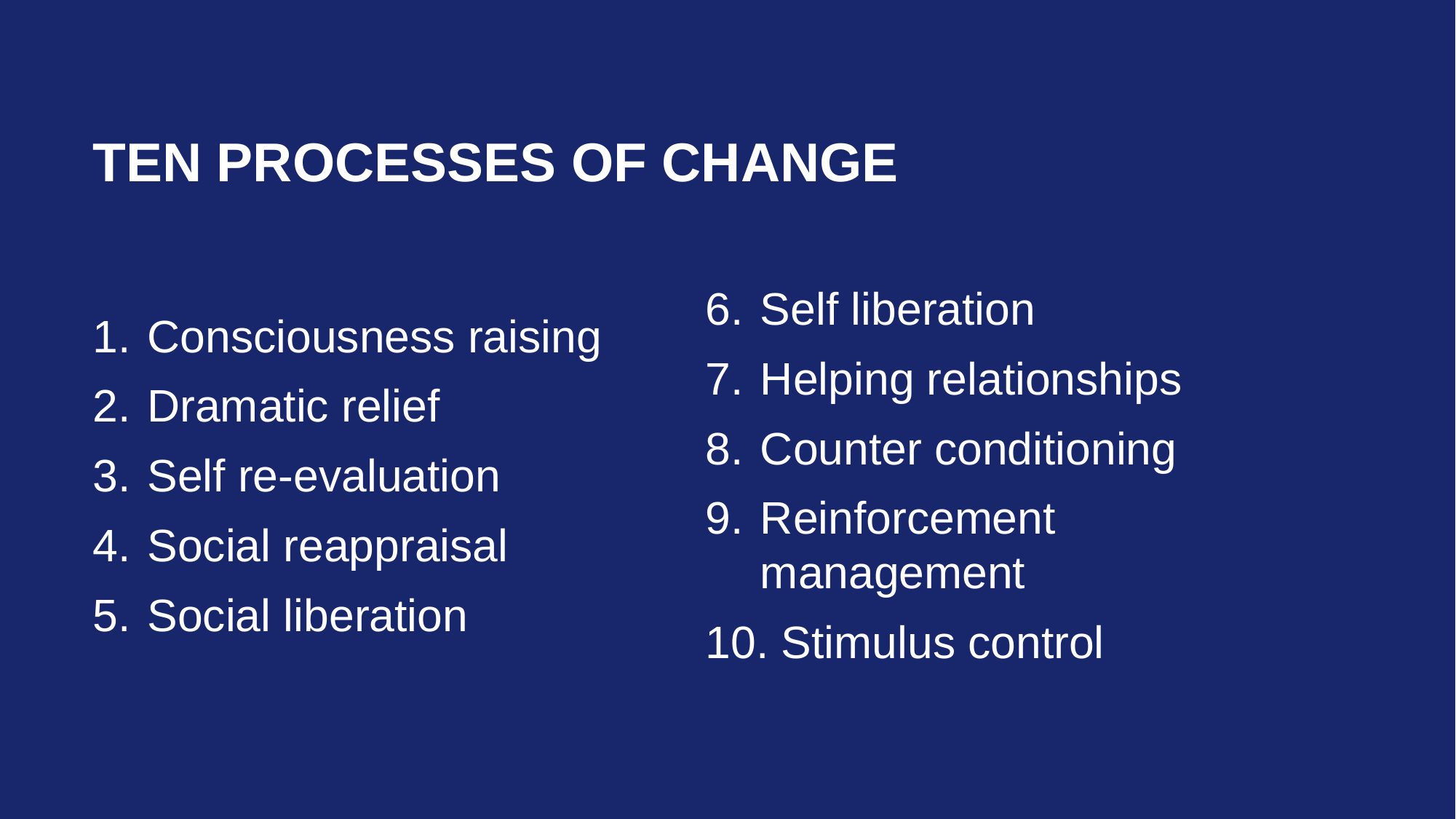

# Ten Processes of change
Consciousness raising
Dramatic relief
Self re-evaluation
Social reappraisal
Social liberation
Self liberation
Helping relationships
Counter conditioning
Reinforcement management
 Stimulus control